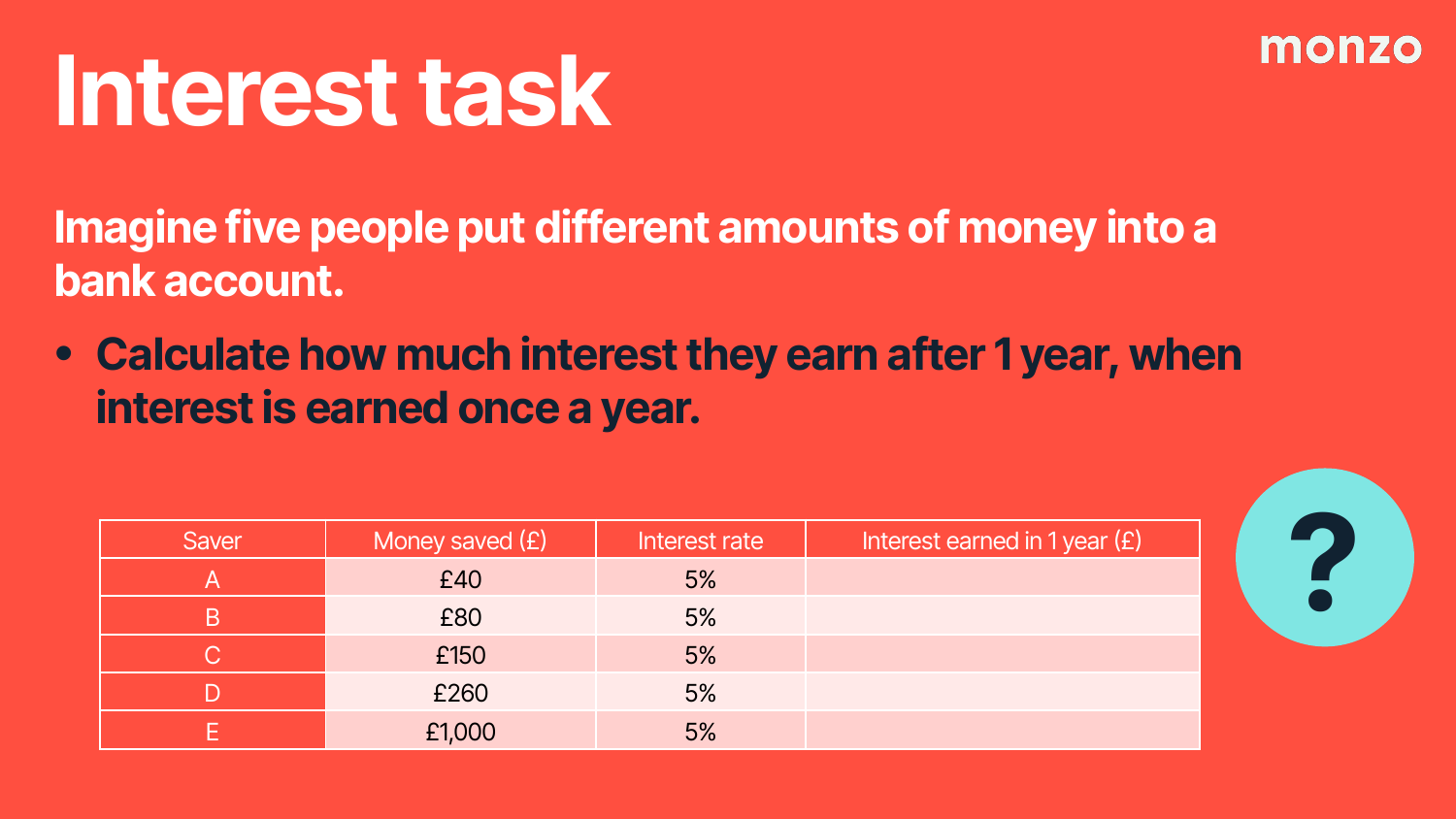

# Interest task
Imagine five people put different amounts of money into a bank account.
Calculate how much interest they earn after 1 year, when interest is earned once a year.

?
| Saver | Money saved (£) | Interest rate | Interest earned in 1 year (£) |
| --- | --- | --- | --- |
| A | £40 | 5% |  |
| B | £80 | 5% |  |
| C | £150 | 5% |  |
| D | £260 | 5% |  |
| E | £1,000 | 5% |  |